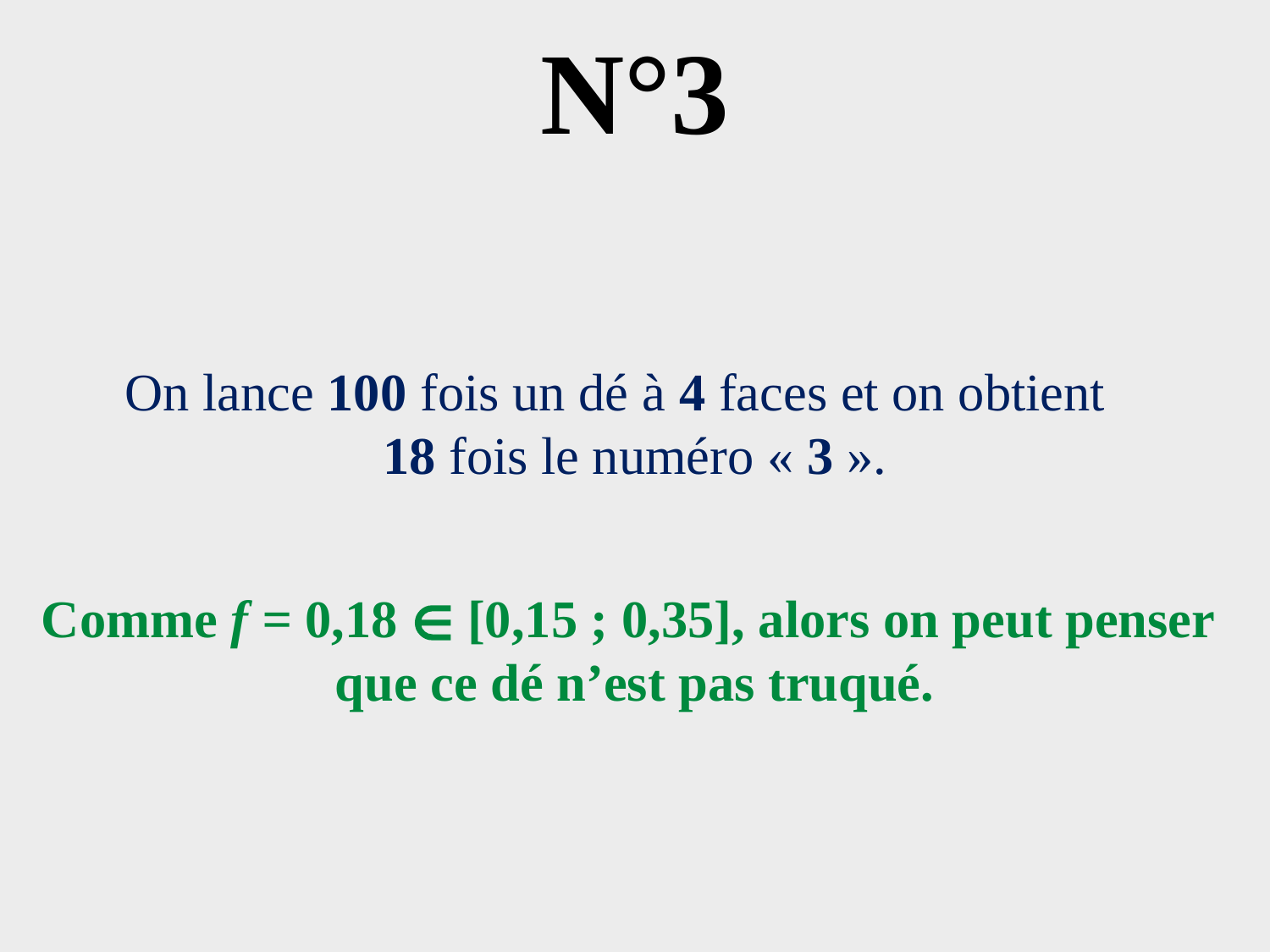

# N°3
On lance 100 fois un dé à 4 faces et on obtient
18 fois le numéro « 3 ».

Comme f = 0,18 ∈ [0,15 ; 0,35], alors on peut penser
que ce dé n’est pas truqué.